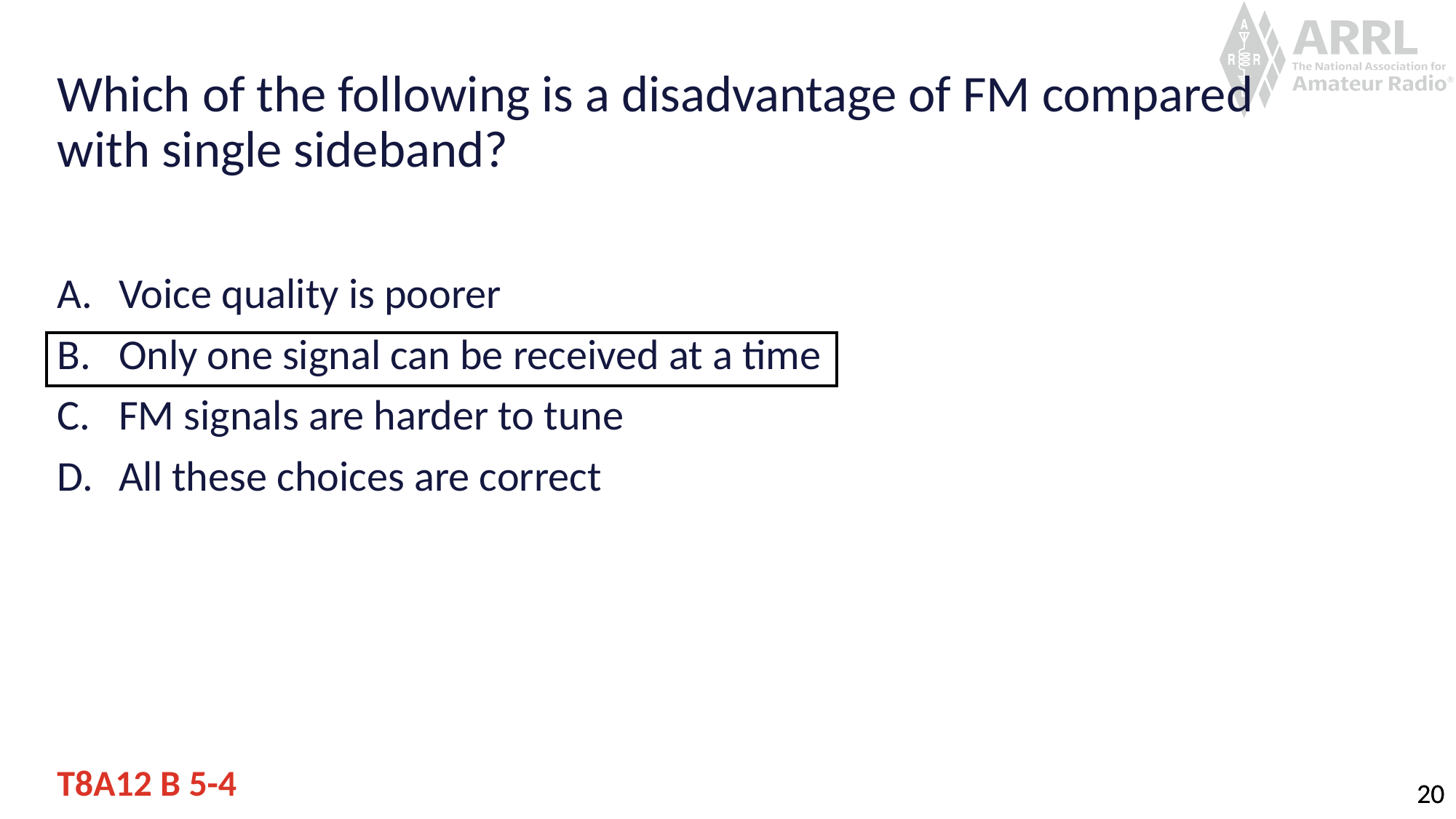

# Which of the following is a disadvantage of FM compared with single sideband?
Voice quality is poorer
Only one signal can be received at a time
FM signals are harder to tune
All these choices are correct

T8A12 B 5-4